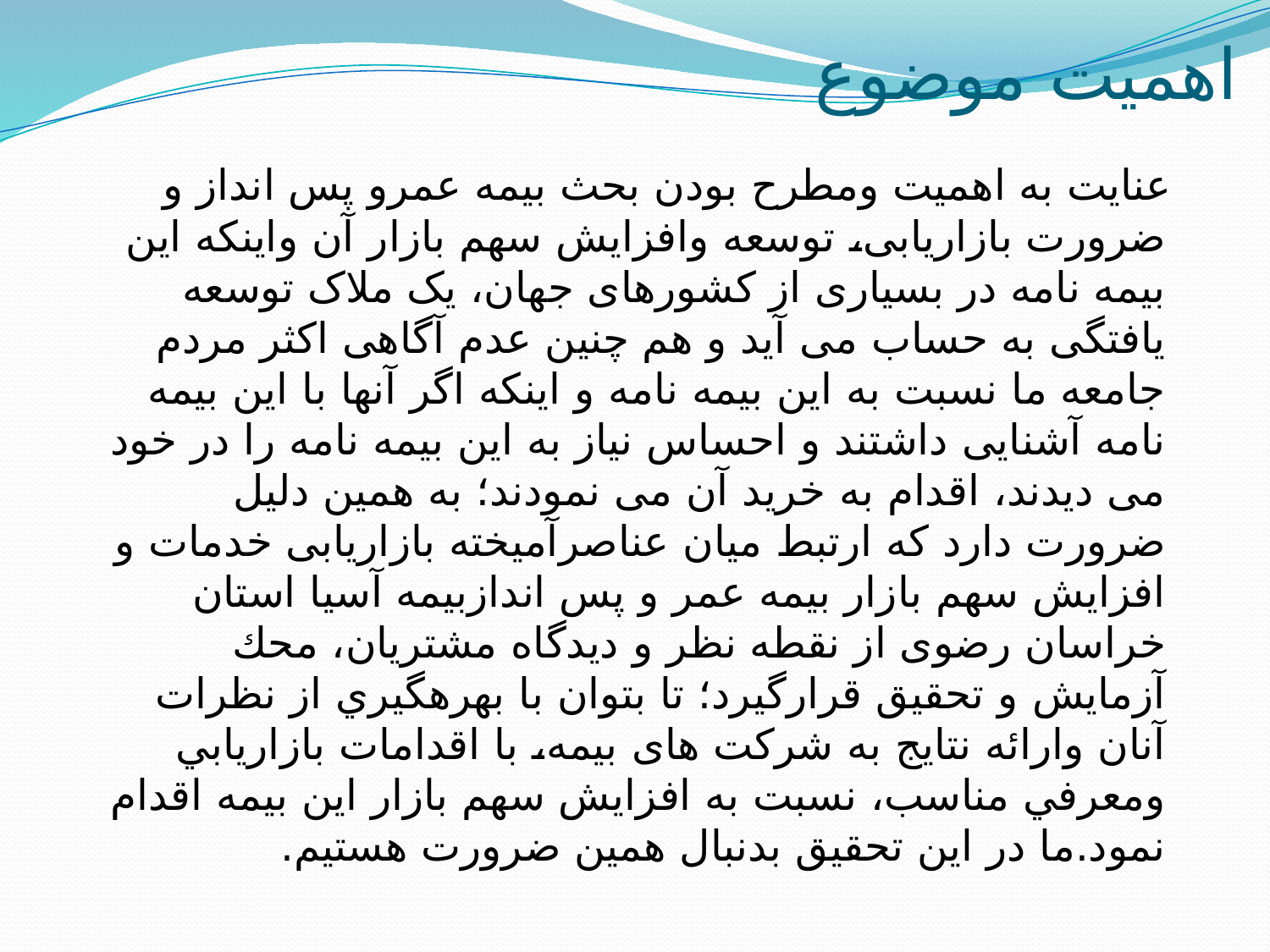

# اهمیت موضوع
  عنايت به اهميت ومطرح بودن بحث بیمه عمرو پس انداز و ضرورت بازاریابی، توسعه وافزايش سهم بازار آن واینکه این بیمه نامه در بسیاری از کشورهای جهان، یک ملاک توسعه یافتگی به حساب می آید و هم چنین عدم آگاهی اکثر مردم جامعه ما نسبت به این بیمه نامه و اینکه اگر آنها با این بیمه نامه آشنایی داشتند و احساس نیاز به این بیمه نامه را در خود می دیدند، اقدام به خريد آن می نمودند؛ به همین دلیل ضرورت دارد که ارتبط میان عناصرآمیخته بازاریابی خدمات و افزايش سهم بازار بیمه عمر و پس اندازبیمه آسیا استان خراسان رضوی از نقطه نظر و ديدگاه مشتريان، محك آزمايش و تحقيق قرارگيرد؛ تا بتوان با بهره­گيري از نظرات آنان وارائه نتایج به شرکت های بیمه، با اقدامات بازاريابي ومعرفي مناسب، نسبت به افزایش سهم بازار اين بيمه اقدام نمود.ما در این تحقیق بدنبال همین ضرورت هستیم.